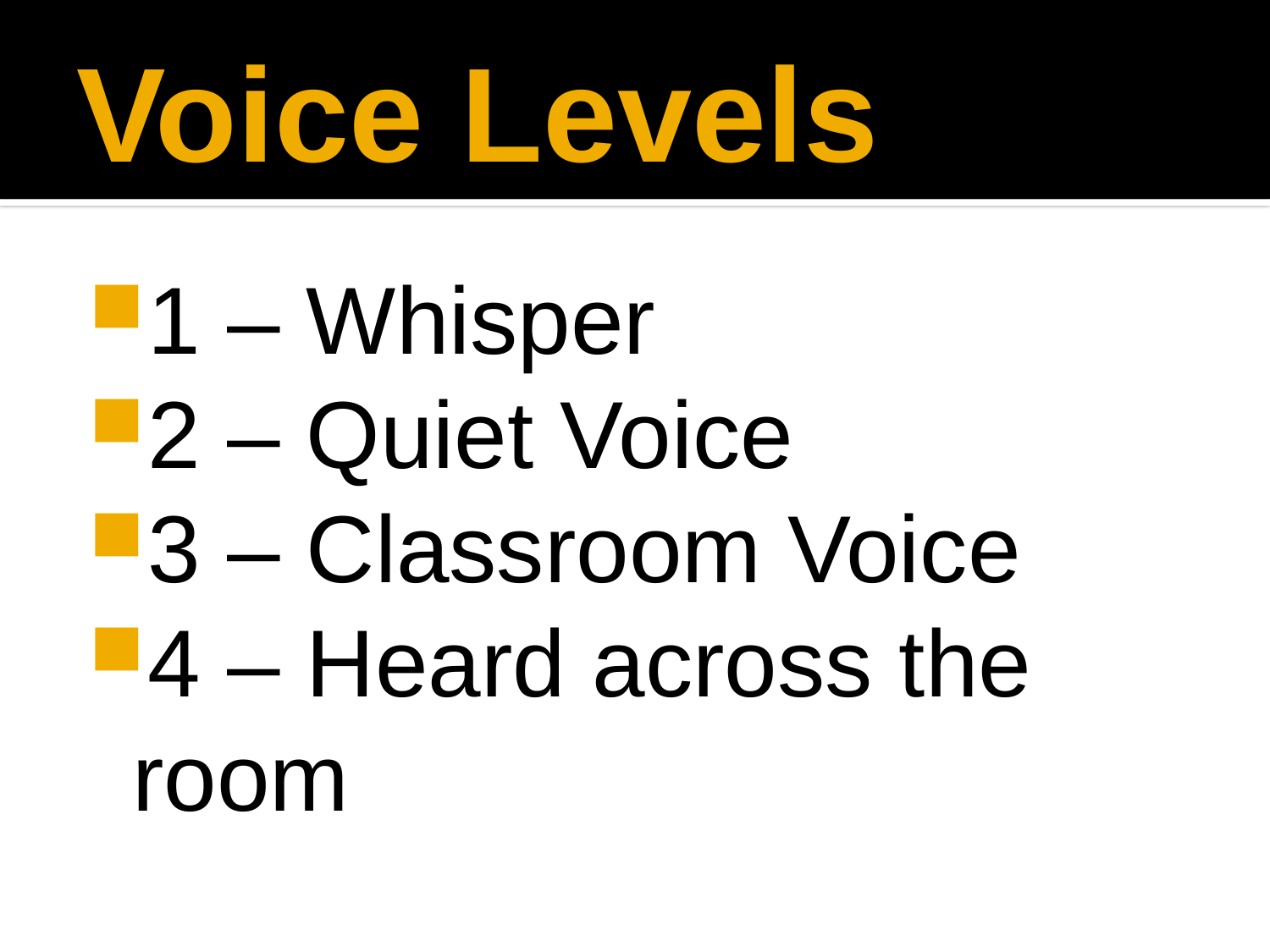

# Voice Levels
1 – Whisper
2 – Quiet Voice
3 – Classroom Voice
4 – Heard across the room